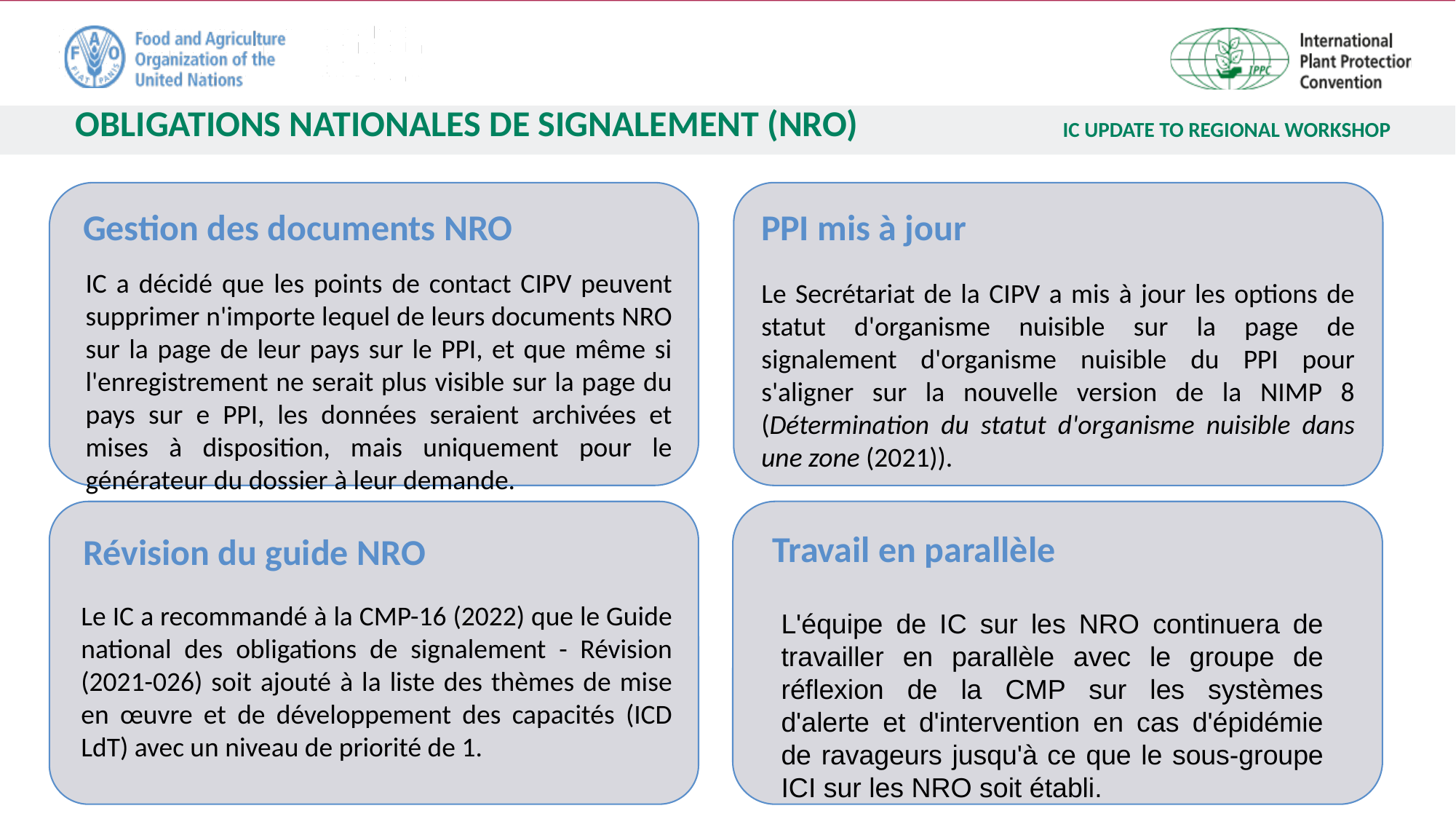

# OBLIGATIONS NATIONALES DE SIGNALEMENT (NRO)

Gestion des documents NRO
PPI mis à jour
IC a décidé que les points de contact CIPV peuvent supprimer n'importe lequel de leurs documents NRO sur la page de leur pays sur le PPI, et que même si l'enregistrement ne serait plus visible sur la page du pays sur e PPI, les données seraient archivées et mises à disposition, mais uniquement pour le générateur du dossier à leur demande.
Le Secrétariat de la CIPV a mis à jour les options de statut d'organisme nuisible sur la page de signalement d'organisme nuisible du PPI pour s'aligner sur la nouvelle version de la NIMP 8 (Détermination du statut d'organisme nuisible dans une zone (2021)).

Travail en parallèle
Révision du guide NRO
Le IC a recommandé à la CMP-16 (2022) que le Guide national des obligations de signalement - Révision (2021-026) soit ajouté à la liste des thèmes de mise en œuvre et de développement des capacités (ICD LdT) avec un niveau de priorité de 1.
L'équipe de IC sur les NRO continuera de travailler en parallèle avec le groupe de réflexion de la CMP sur les systèmes d'alerte et d'intervention en cas d'épidémie de ravageurs jusqu'à ce que le sous-groupe ICI sur les NRO soit établi.